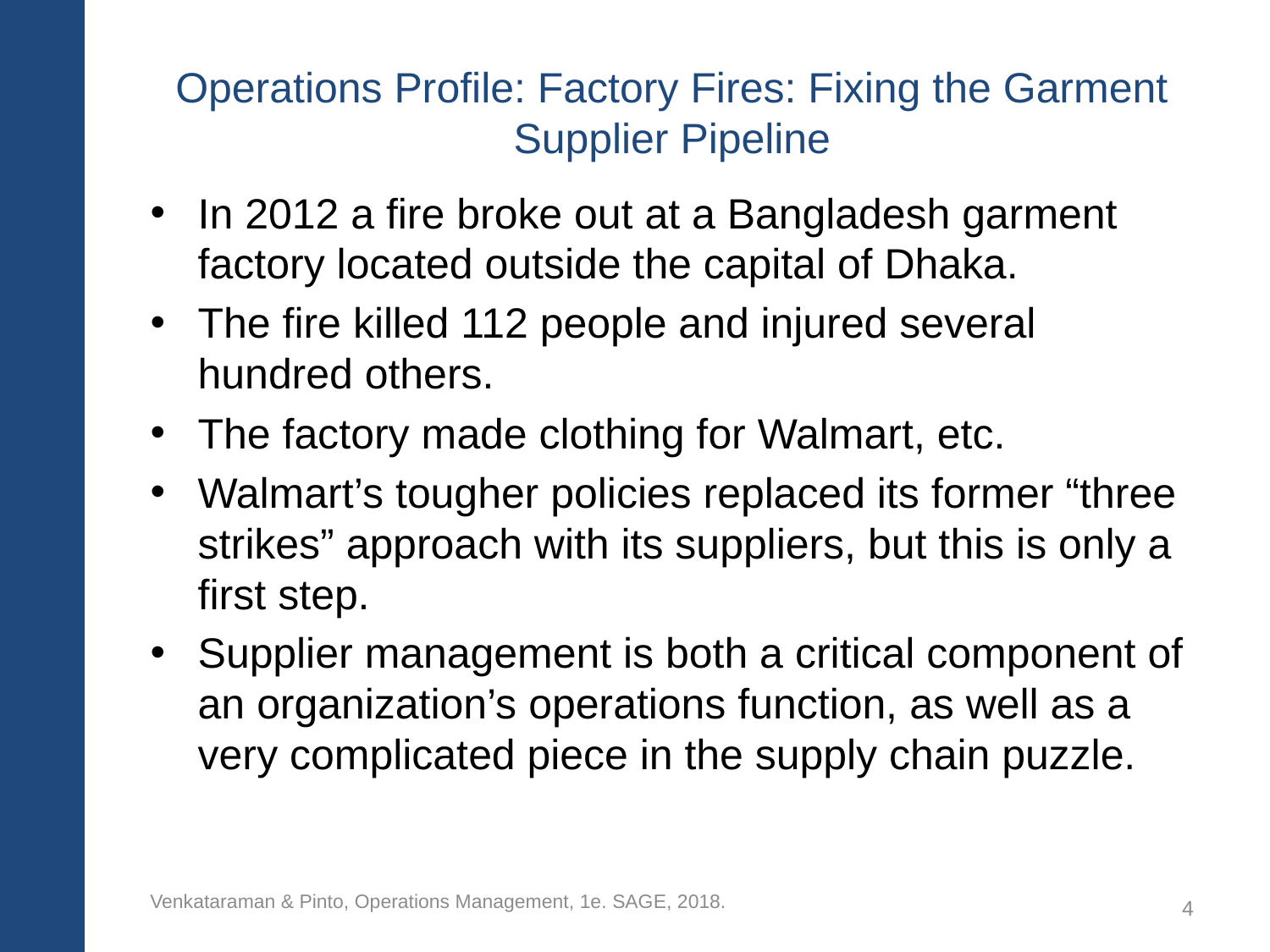

# Operations Profile: Factory Fires: Fixing the Garment Supplier Pipeline
In 2012 a fire broke out at a Bangladesh garment factory located outside the capital of Dhaka.
The fire killed 112 people and injured several hundred others.
The factory made clothing for Walmart, etc.
Walmart’s tougher policies replaced its former “three strikes” approach with its suppliers, but this is only a first step.
Supplier management is both a critical component of an organization’s operations function, as well as a very complicated piece in the supply chain puzzle.
Venkataraman & Pinto, Operations Management, 1e. SAGE, 2018.
4